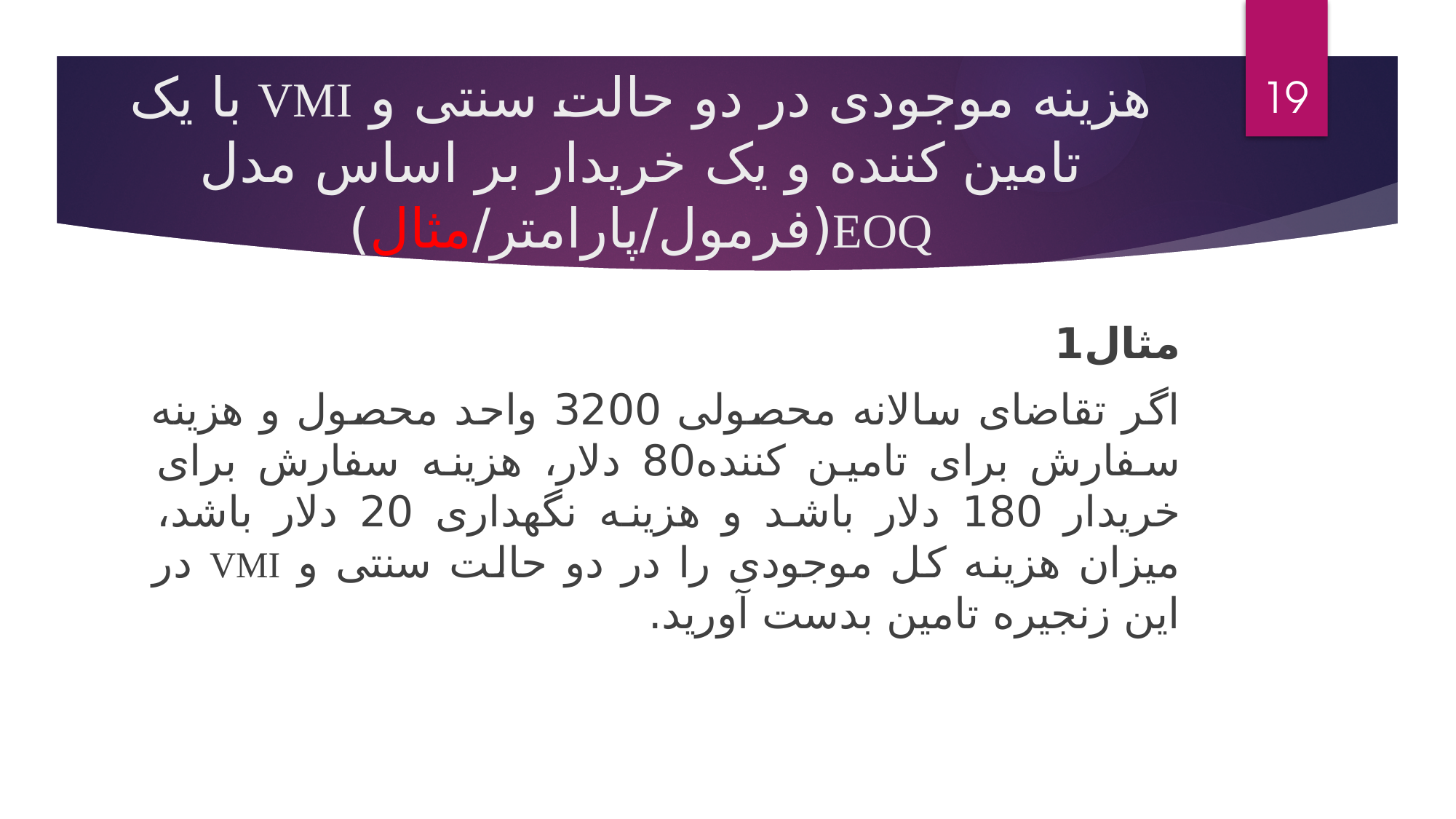

19
# هزینه موجودی در دو حالت سنتی و VMI با یک تامین کننده و یک خریدار بر اساس مدل EOQ(فرمول/پارامتر/مثال)
مثال1
اگر تقاضای سالانه محصولی 3200 واحد محصول و هزینه سفارش برای تامین کننده80 دلار، هزینه سفارش برای خریدار 180 دلار باشد و هزینه نگهداری 20 دلار باشد، میزان هزینه کل موجودی را در دو حالت سنتی و VMI در این زنجیره تامین بدست آورید.